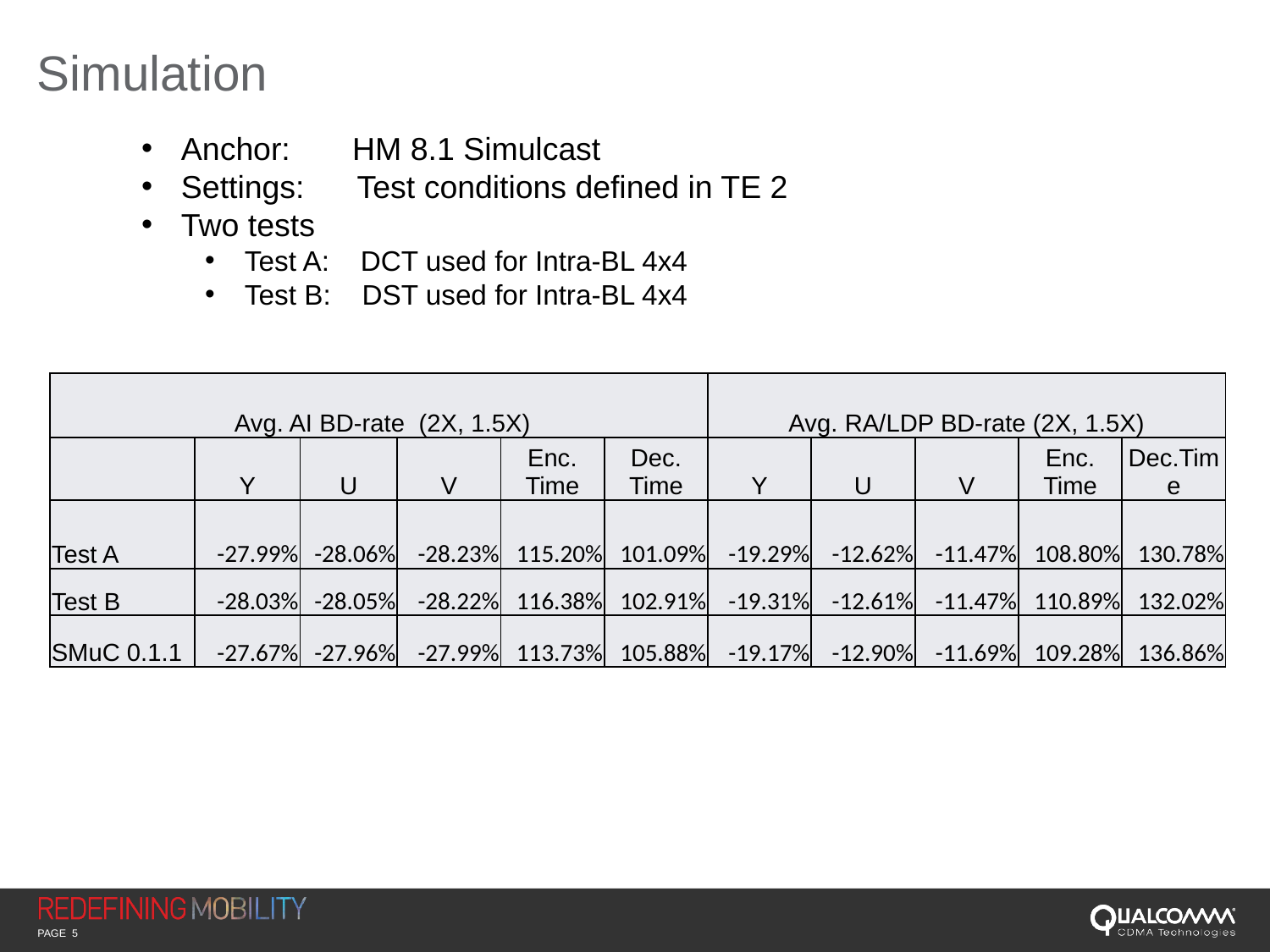

# Simulation
Anchor:       HM 8.1 Simulcast
Settings:      Test conditions defined in TE 2
Two tests
Test A:    DCT used for Intra-BL 4x4
Test B:    DST used for Intra-BL 4x4
| Avg. AI BD-rate (2X, 1.5X) |  |  |  |  |  | Avg. RA/LDP BD-rate (2X, 1.5X) |  |  |  |  |
| --- | --- | --- | --- | --- | --- | --- | --- | --- | --- | --- |
|  | Y | U | V | Enc. Time | Dec. Time | Y | U | V | Enc. Time | Dec.Time |
| Test A | -27.99% | -28.06% | -28.23% | 115.20% | 101.09% | -19.29% | -12.62% | -11.47% | 108.80% | 130.78% |
| Test B | -28.03% | -28.05% | -28.22% | 116.38% | 102.91% | -19.31% | -12.61% | -11.47% | 110.89% | 132.02% |
| SMuC 0.1.1 | -27.67% | -27.96% | -27.99% | 113.73% | 105.88% | -19.17% | -12.90% | -11.69% | 109.28% | 136.86% |